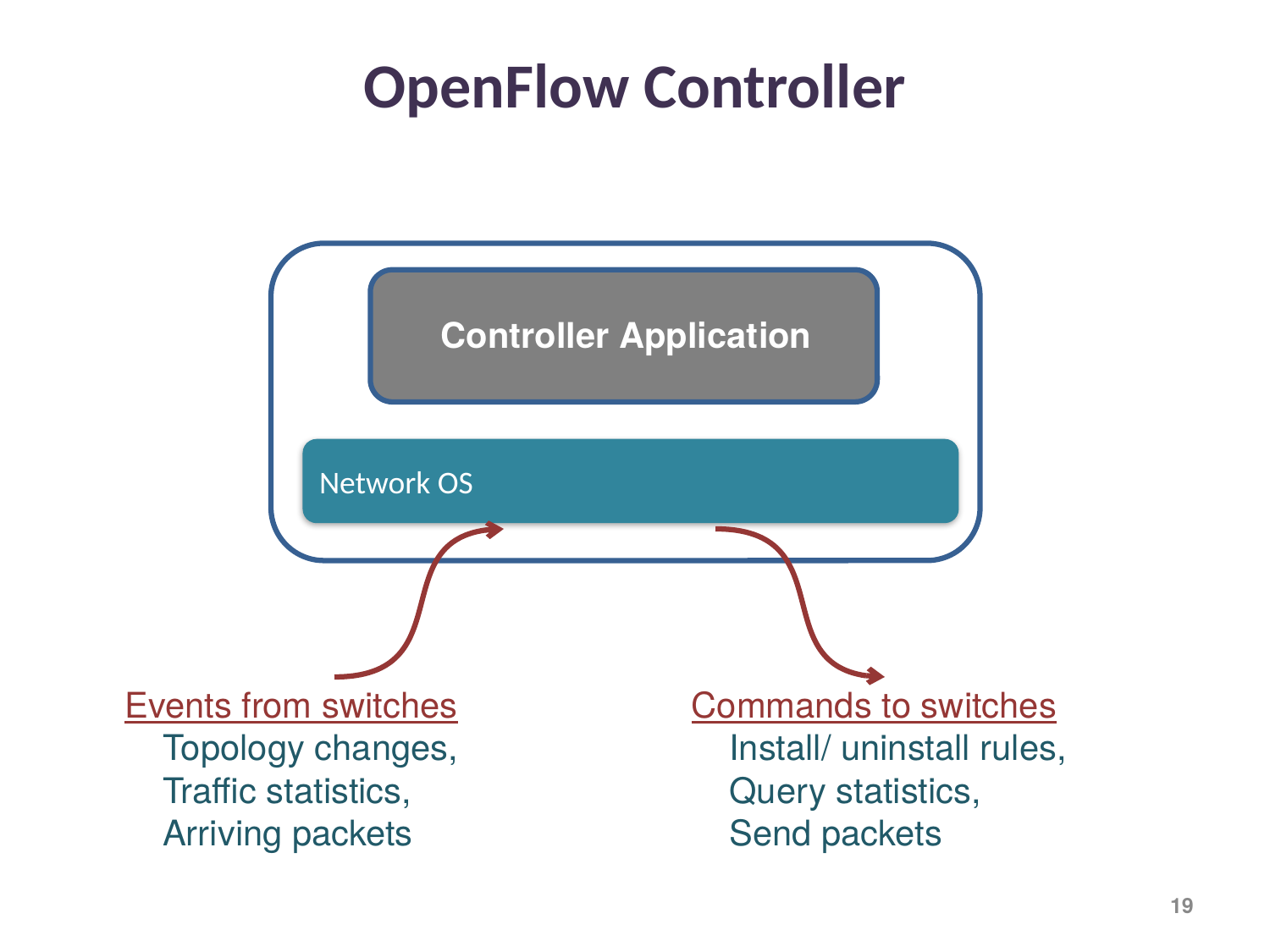

# OpenFlow Controller

Controller Application
Network OS
Events from switches
Topology changes,
Traffic statistics,
Arriving packets
Commands to switches
Install/ uninstall rules,
Query statistics,
Send packets
19